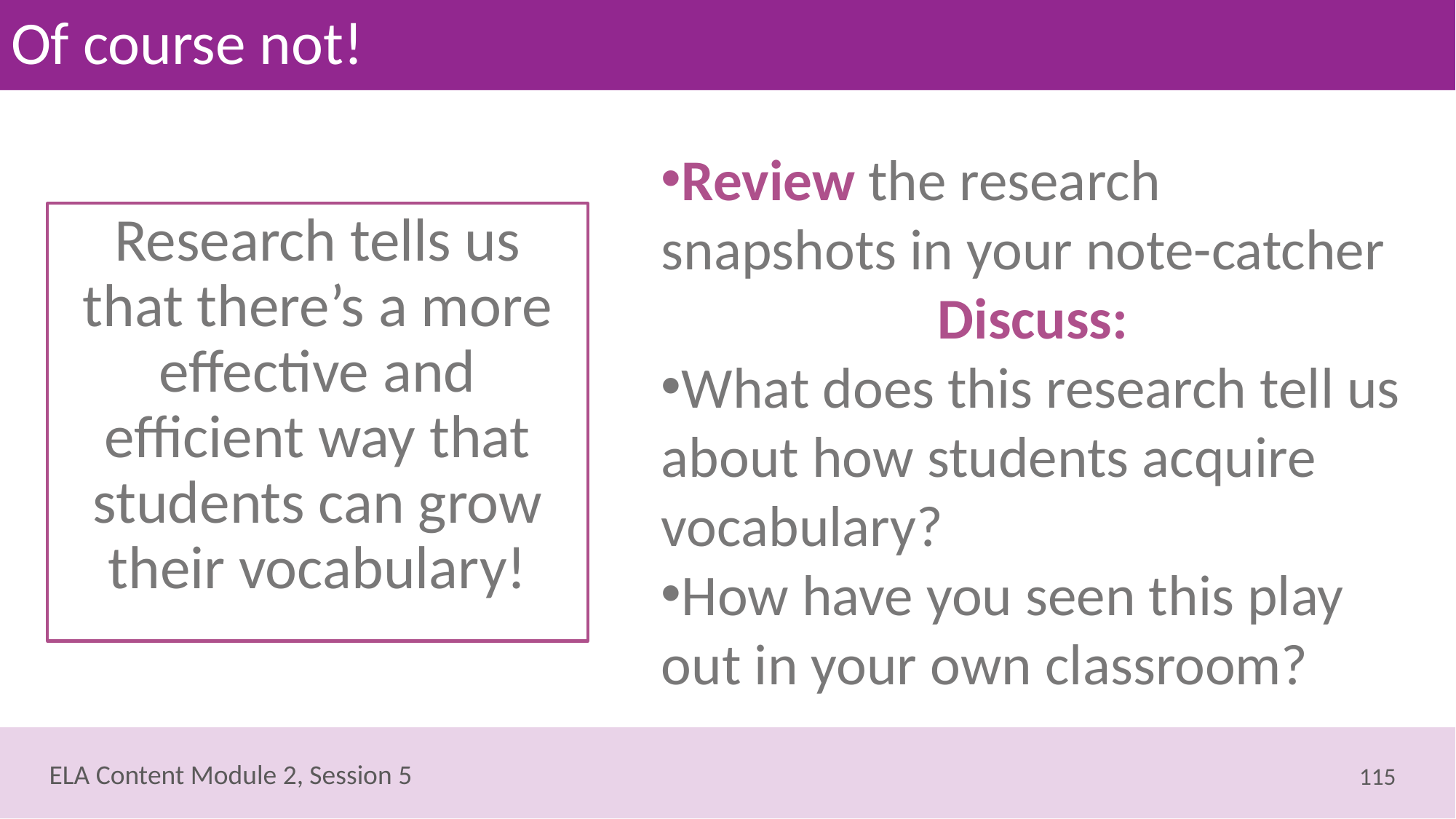

# Of course not!
Review the research snapshots in your note-catcher
Discuss:
What does this research tell us about how students acquire vocabulary?
How have you seen this play out in your own classroom?
Research tells us that there’s a more effective and efficient way that students can grow their vocabulary!

115